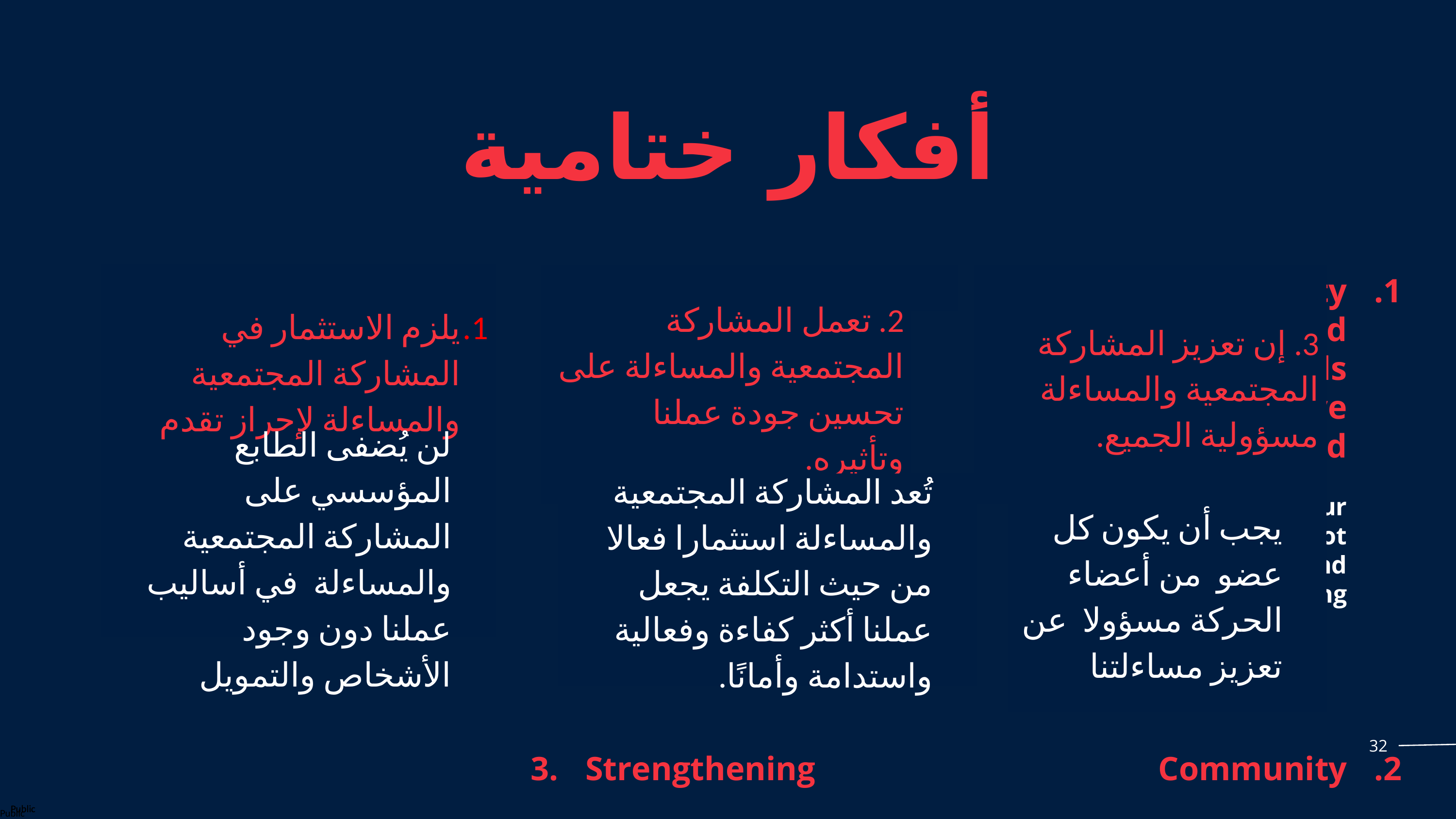

أفكار ختامية
يلزم الاستثمار في المشاركة المجتمعية والمساءلة لإحراز تقدم
2. تعمل المشاركة المجتمعية والمساءلة على تحسين جودة عملنا وتأثيره.

3. إن تعزيز المشاركة المجتمعية والمساءلة مسؤولية الجميع.
Community engagement and accountability needs investment to move forward.
Institutionalizing CEA in our ways of working will not happen without people and funding.

Community engagement and accountability improves the quality and impact of our work.
CEA is a cost-effective investment that makes our work more efficient, effective, sustainable, and safer.

Strengthening community engagement and accountability is everyone’s responsibility.
Every member of the Movement must take responsibility for strengthening our accountability.

لن يُضفى الطابع المؤسسي على المشاركة المجتمعية والمساءلة  في أساليب عملنا دون وجود الأشخاص والتمويل
تُعد المشاركة المجتمعية والمساءلة استثمارا فعالا من حيث التكلفة يجعل عملنا أكثر كفاءة وفعالية واستدامة وأمانًا.
يجب أن يكون كل عضو  من أعضاء الحركة مسؤولا  عن تعزيز مساءلتنا